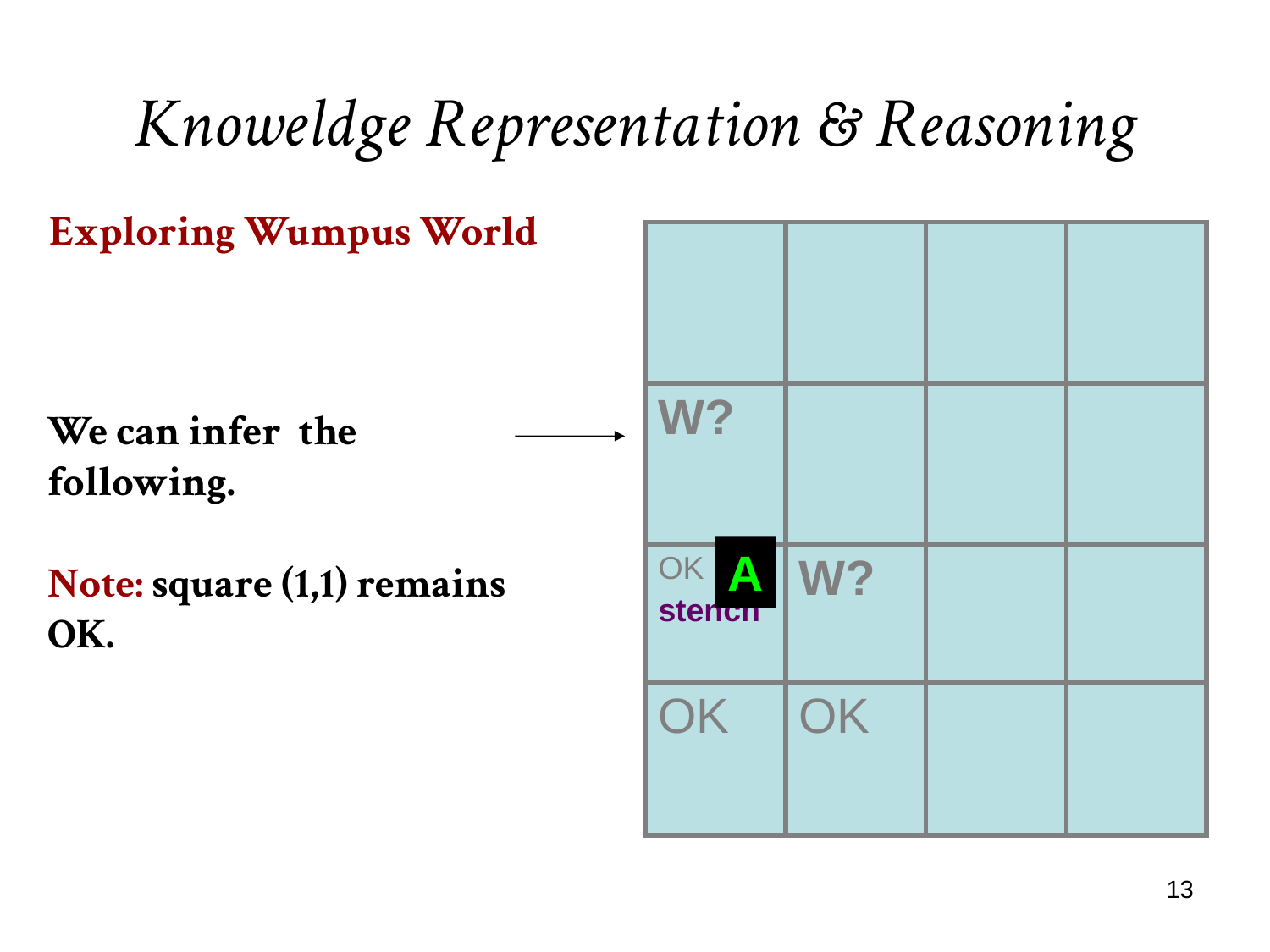

# Knoweldge Representation & Reasoning
Exploring Wumpus World

|  |  |  |  |
| --- | --- | --- | --- |
| W? |  |  |  |
| OK stench | W? |  |  |
| OK | OK |  |  |
We can infer  the following.

Note: square (1,1) remains OK.

A
13